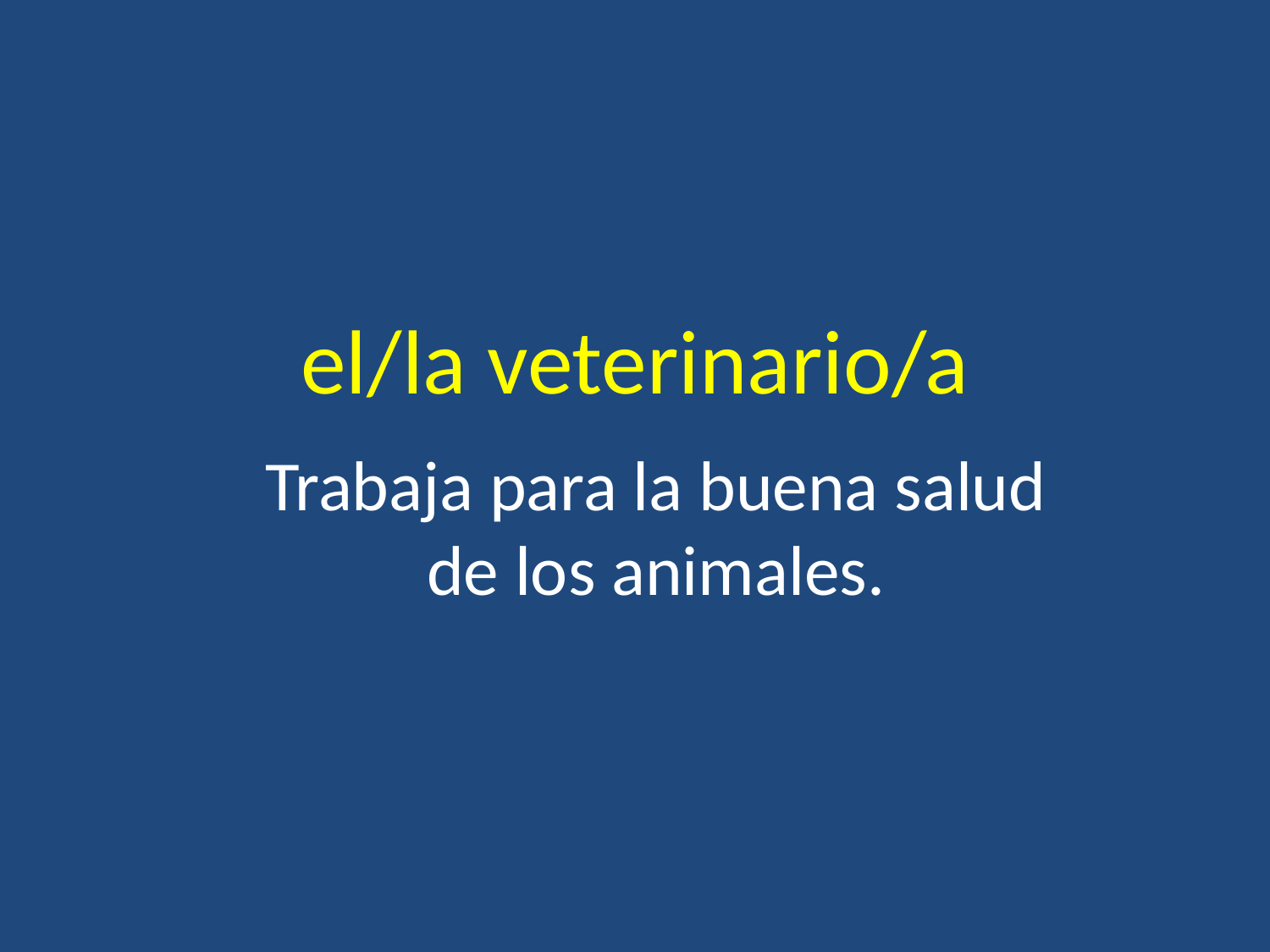

# el/la veterinario/a
Trabaja para la buena salud de los animales.